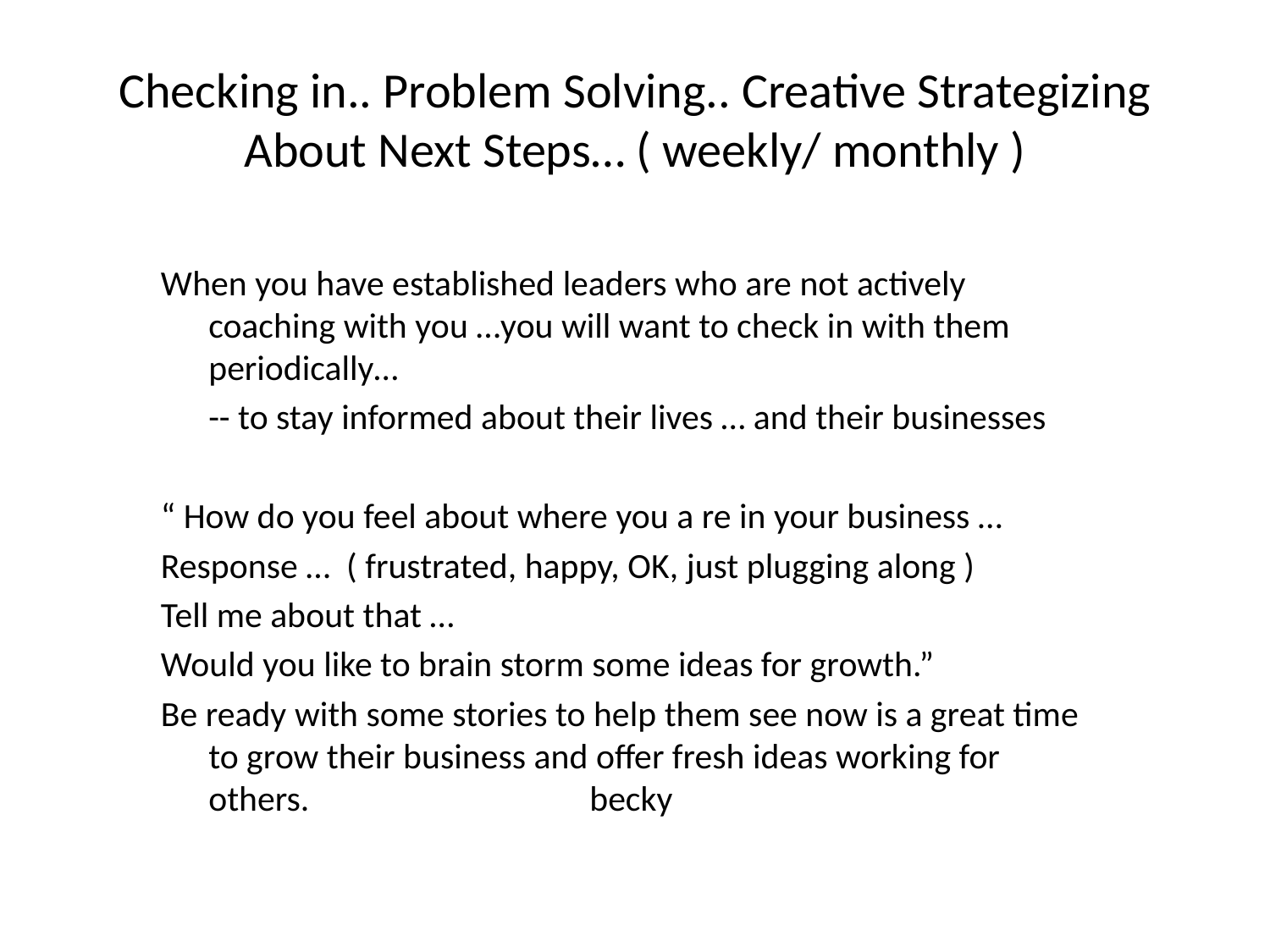

# Checking in.. Problem Solving.. Creative Strategizing About Next Steps… ( weekly/ monthly )
When you have established leaders who are not actively  coaching with you …you will want to check in with them periodically…
	-- to stay informed about their lives … and their businesses

“ How do you feel about where you a re in your business …
Response …  ( frustrated, happy, OK, just plugging along )
Tell me about that …
Would you like to brain storm some ideas for growth.”
Be ready with some stories to help them see now is a great time to grow their business and offer fresh ideas working for others.			becky